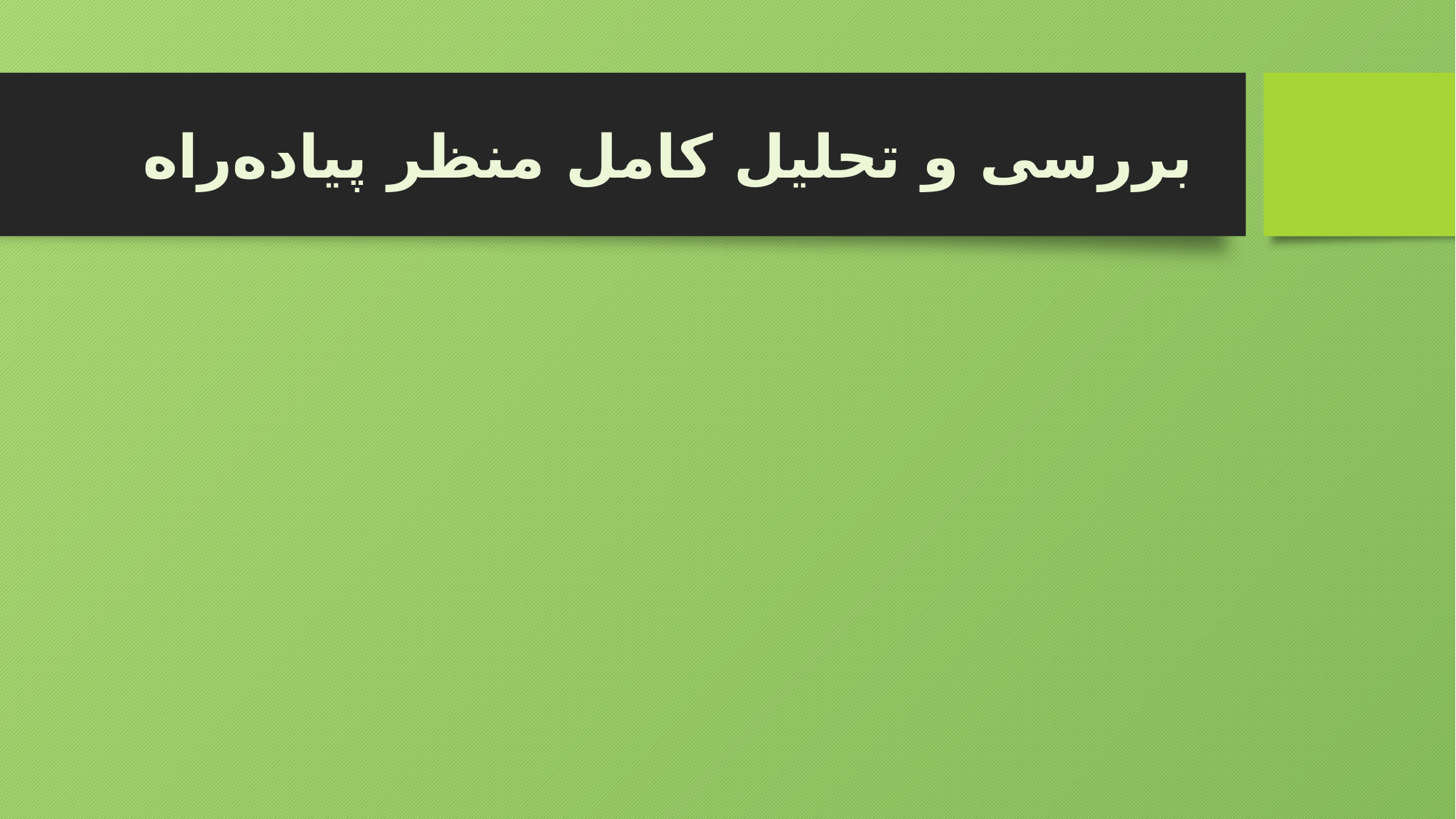

# بررسی و تحلیل کامل منظر پیاده‌راه